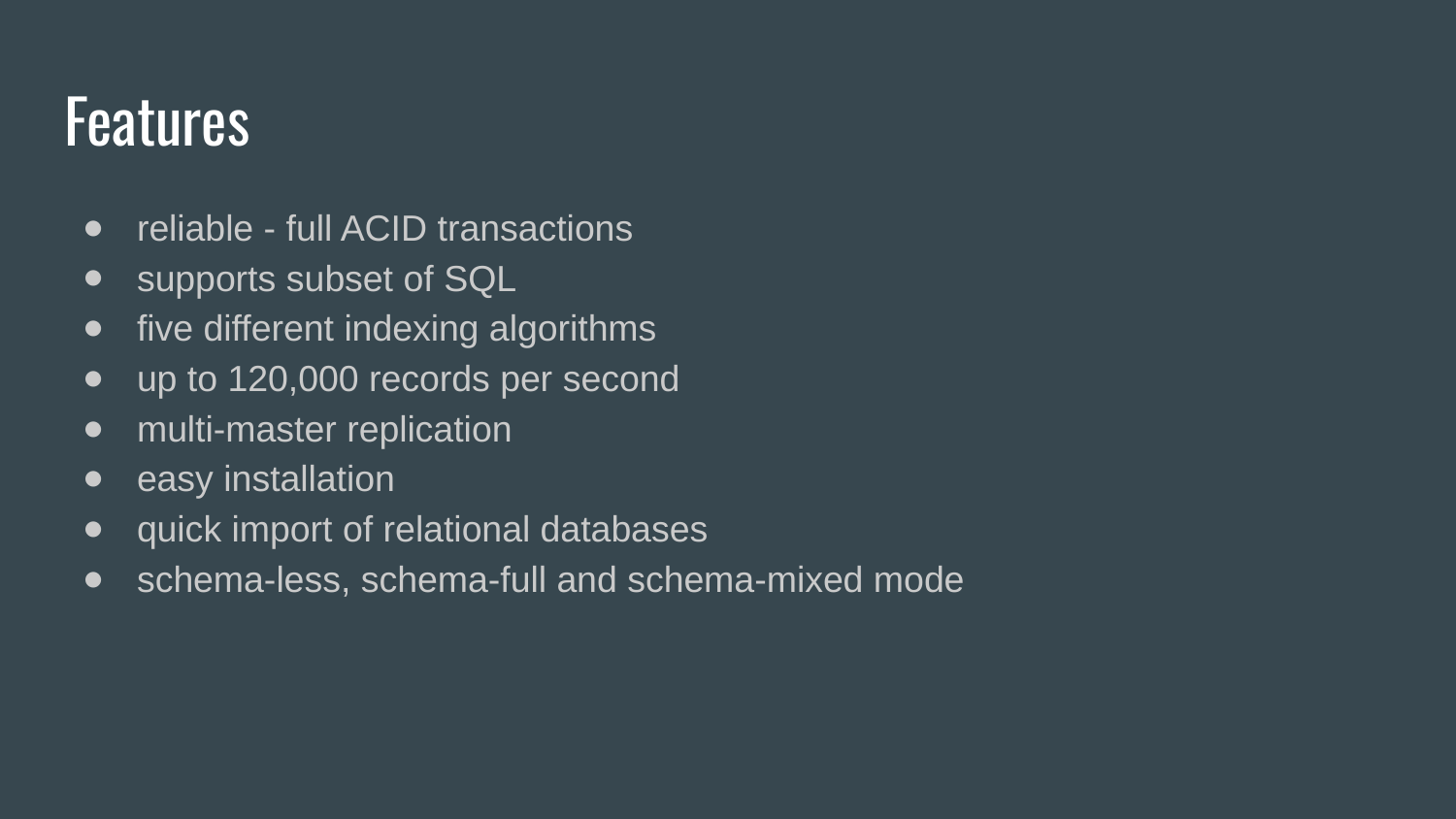

# Features
reliable - full ACID transactions
supports subset of SQL
five different indexing algorithms
up to 120,000 records per second
multi-master replication
easy installation
quick import of relational databases
schema-less, schema-full and schema-mixed mode